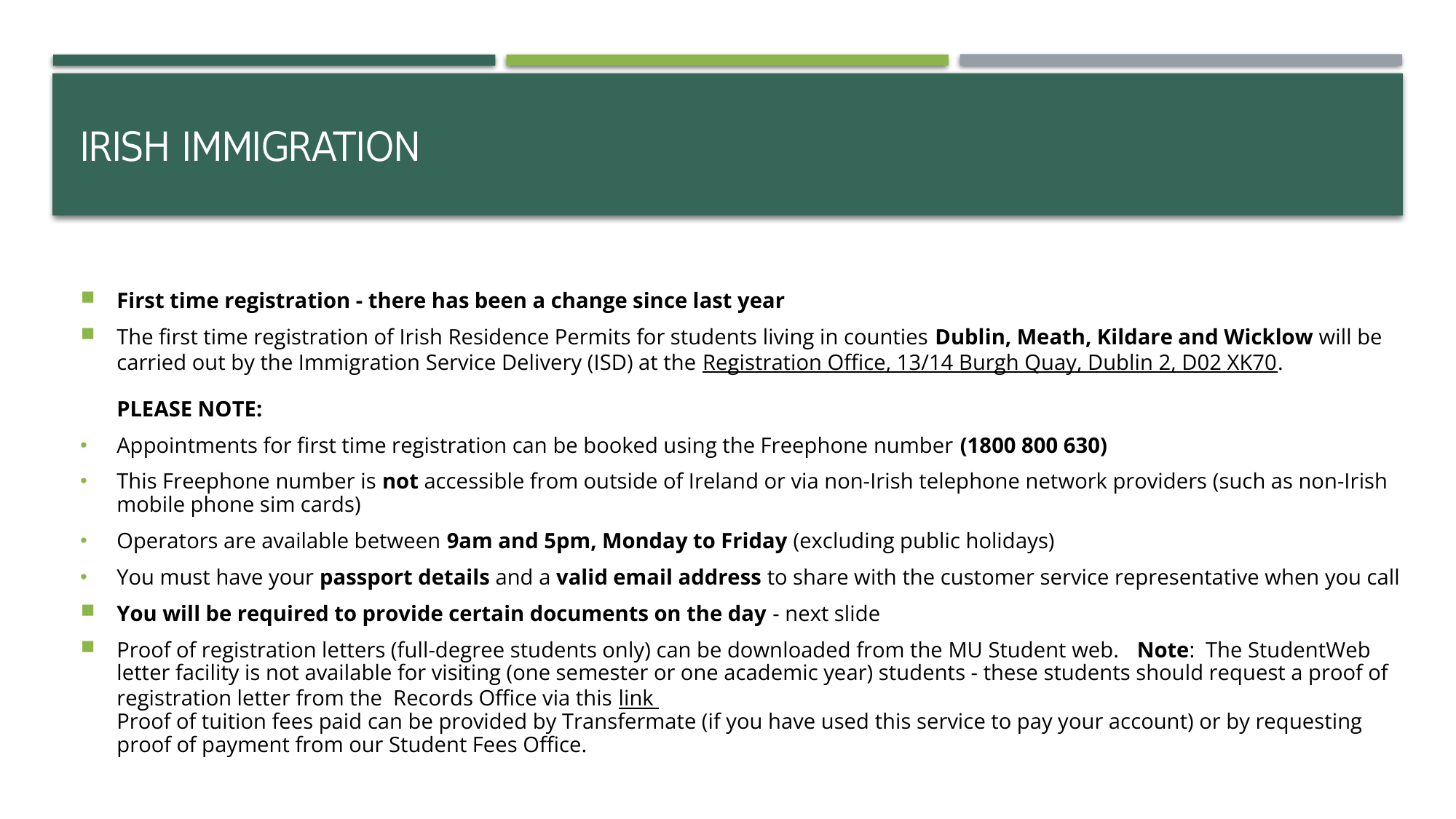

# Irish immigration
First time registration - there has been a change since last year
The first time registration of Irish Residence Permits for students living in counties Dublin, Meath, Kildare and Wicklow will be carried out by the Immigration Service Delivery (ISD) at the Registration Office, 13/14 Burgh Quay, Dublin 2, D02 XK70.
 
PLEASE NOTE:
Appointments for first time registration can be booked using the Freephone number (1800 800 630)
This Freephone number is not accessible from outside of Ireland or via non-Irish telephone network providers (such as non-Irish mobile phone sim cards)
Operators are available between 9am and 5pm, Monday to Friday (excluding public holidays)
You must have your passport details and a valid email address to share with the customer service representative when you call
You will be required to provide certain documents on the day - next slide
Proof of registration letters (full-degree students only) can be downloaded from the MU Student web.   Note:  The StudentWeb letter facility is not available for visiting (one semester or one academic year) students - these students should request a proof of registration letter from the  Records Office via this link 
Proof of tuition fees paid can be provided by Transfermate (if you have used this service to pay your account) or by requesting proof of payment from our Student Fees Office.